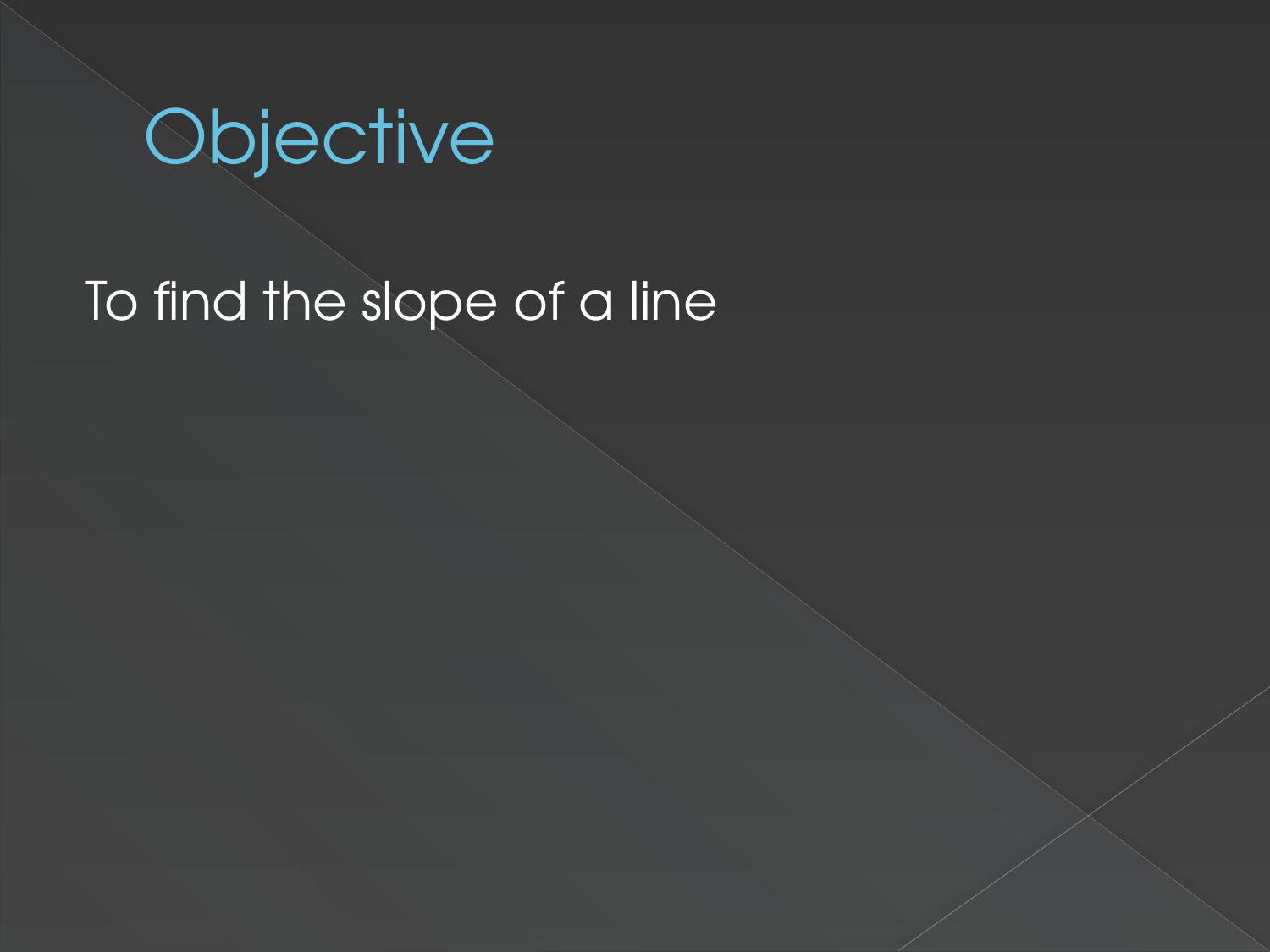

# Objective
To find the slope of a line